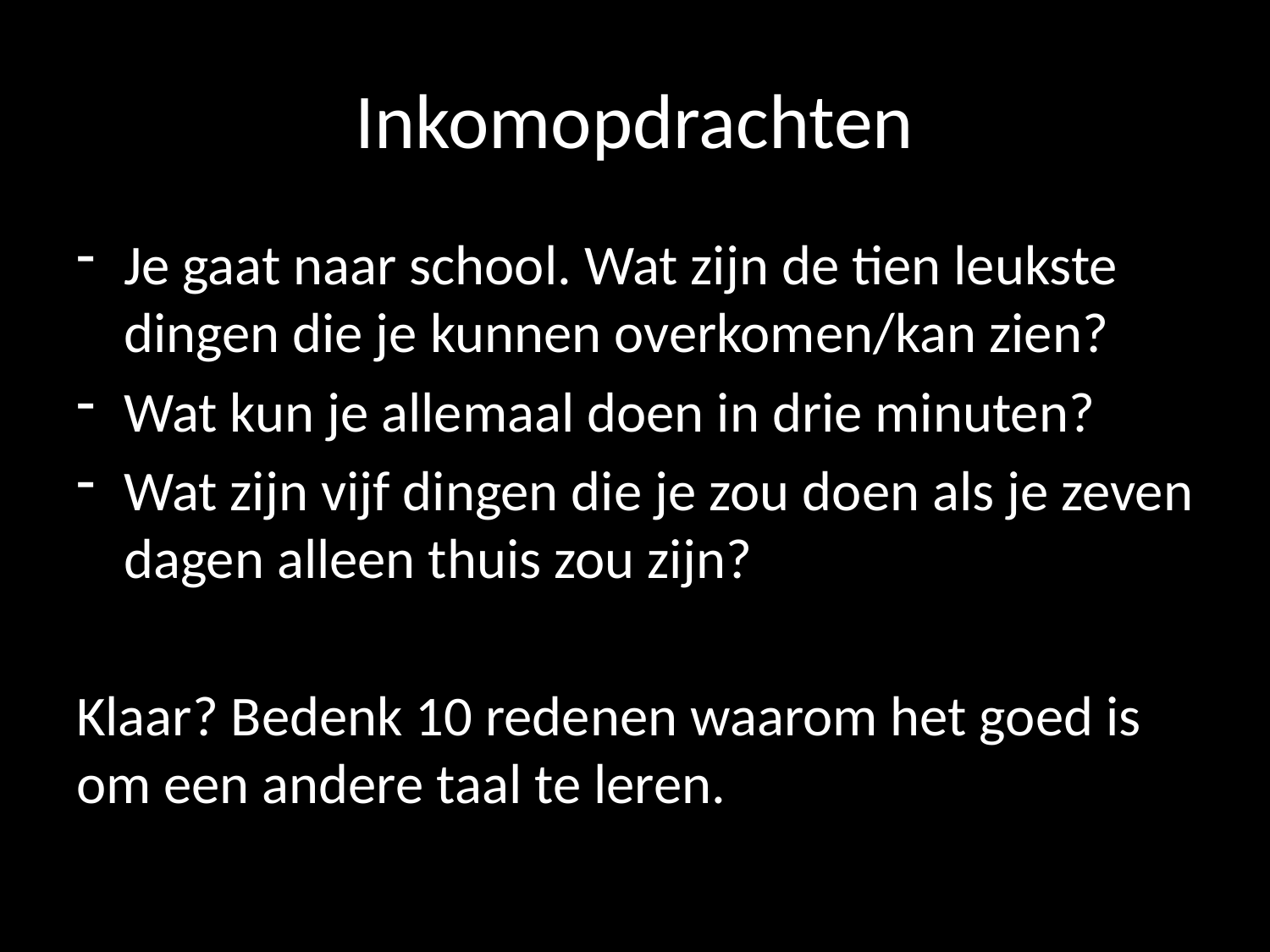

# Inkomopdrachten
Je gaat naar school. Wat zijn de tien leukste dingen die je kunnen overkomen/kan zien?
Wat kun je allemaal doen in drie minuten?
Wat zijn vijf dingen die je zou doen als je zeven dagen alleen thuis zou zijn?

Klaar? Bedenk 10 redenen waarom het goed is om een andere taal te leren.